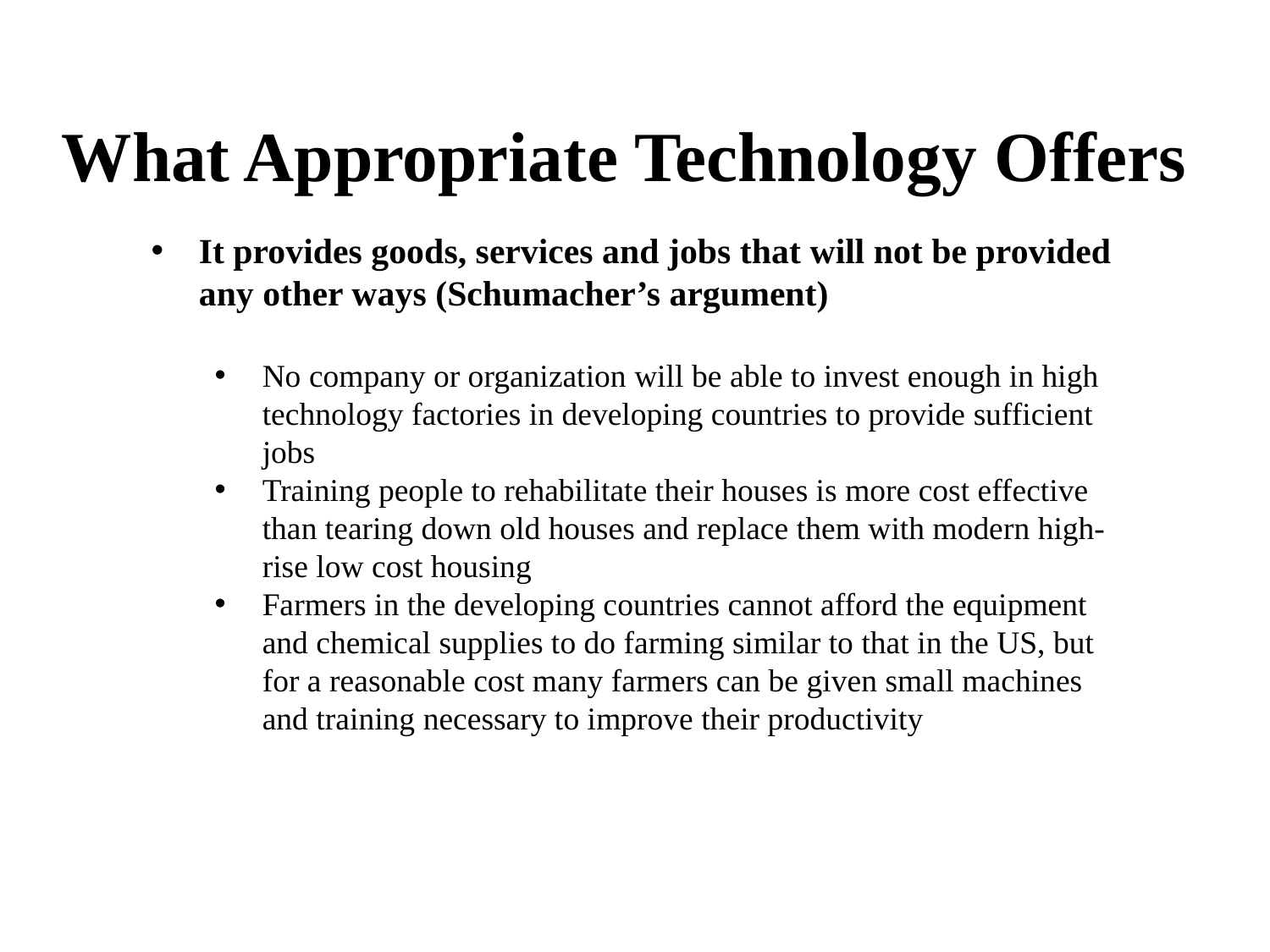

# What Appropriate Technology Offers
It provides goods, services and jobs that will not be provided any other ways (Schumacher’s argument)

No company or organization will be able to invest enough in high technology factories in developing countries to provide sufficient jobs
Training people to rehabilitate their houses is more cost effective than tearing down old houses and replace them with modern high-rise low cost housing
Farmers in the developing countries cannot afford the equipment and chemical supplies to do farming similar to that in the US, but for a reasonable cost many farmers can be given small machines and training necessary to improve their productivity